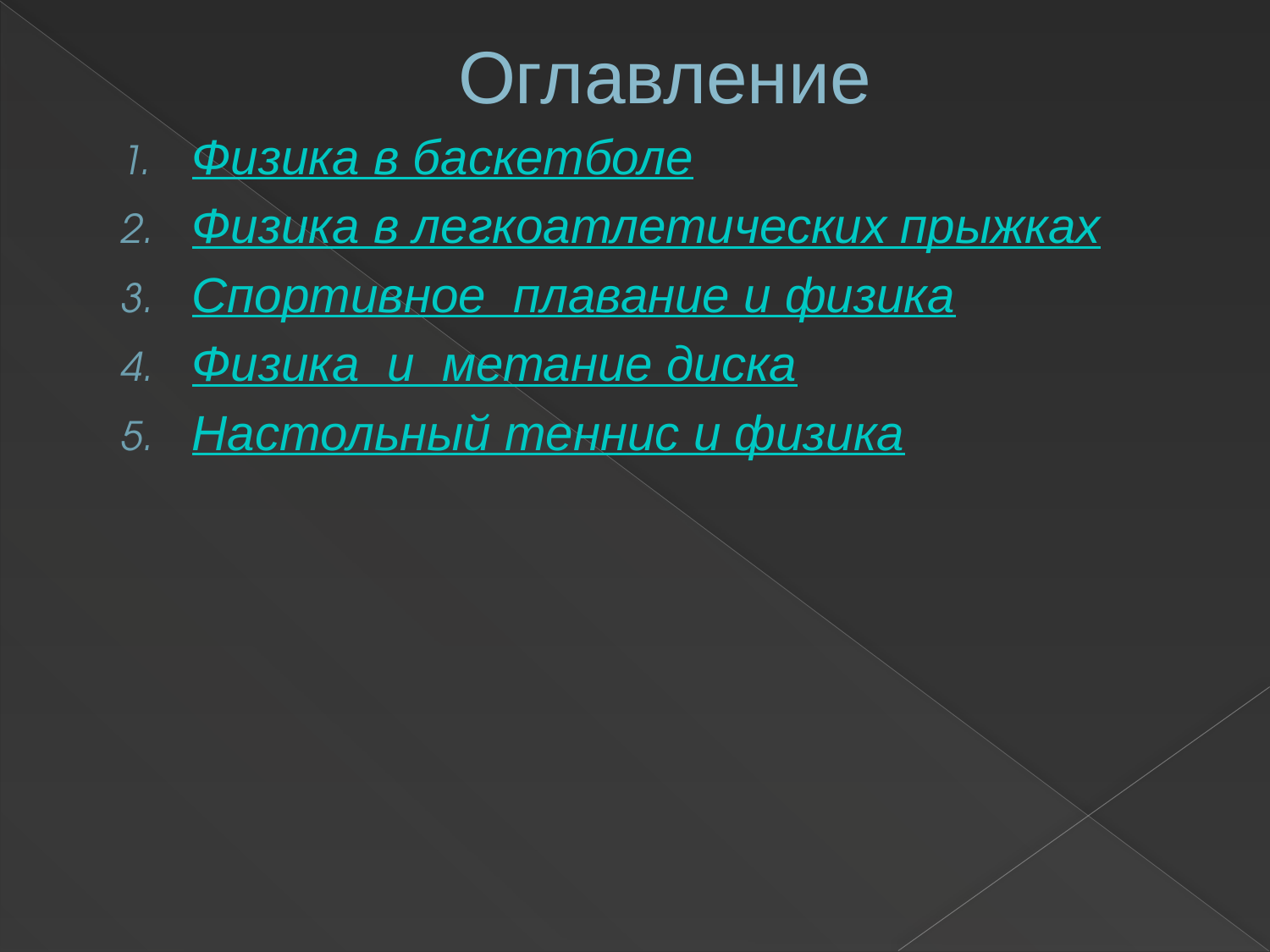

# Оглавление
Физика в баскетболе
Физика в легкоатлетических прыжках
Спортивное  плавание и физика
Физика  и  метание диска
Настольный теннис и физика